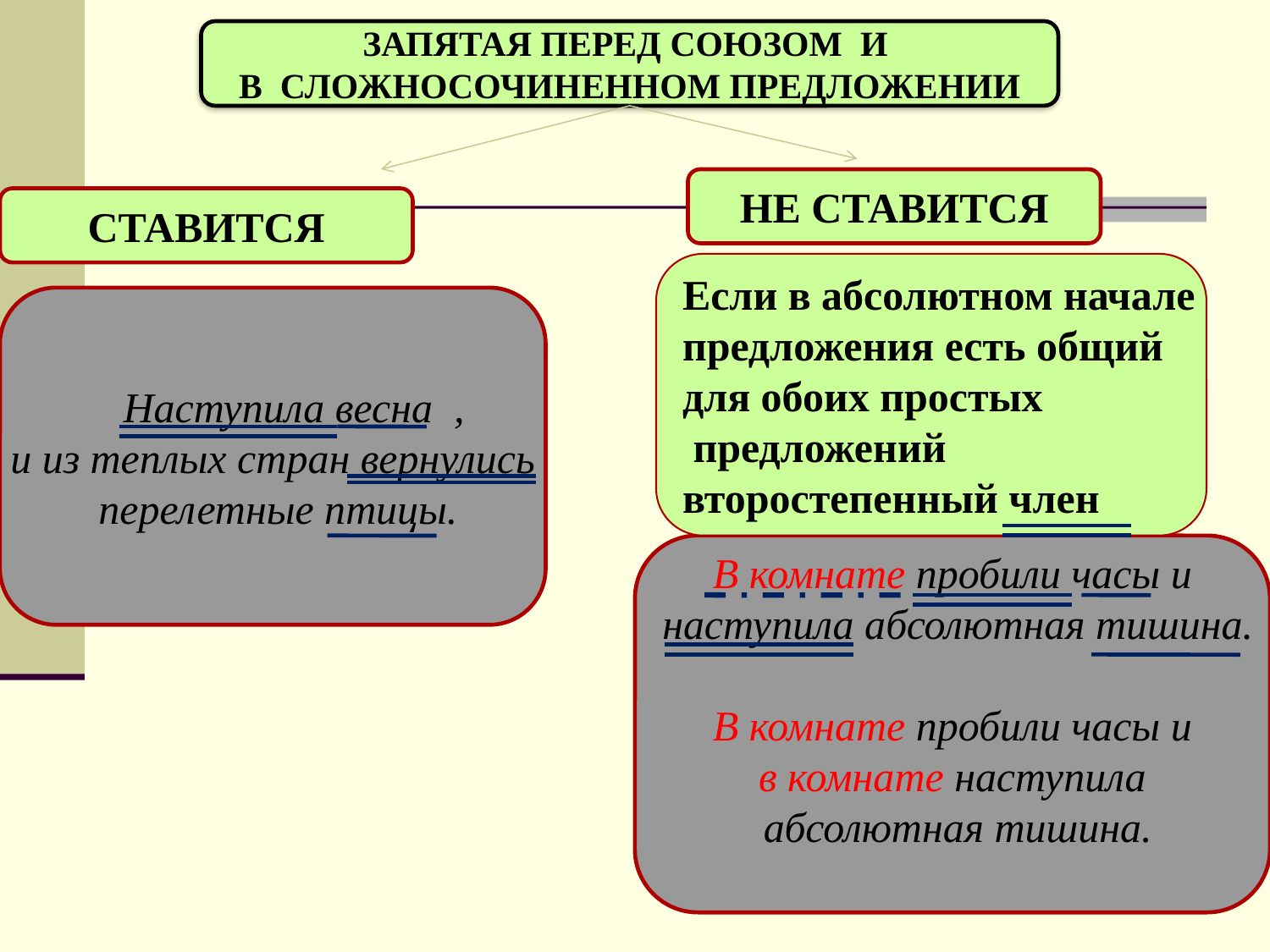

ЗАПЯТАЯ ПЕРЕД СОЮЗОМ  И
В  СЛОЖНОСОЧИНЕННОМ ПРЕДЛОЖЕНИИ
НЕ СТАВИТСЯ
СТАВИТСЯ
Если в абсолютном начале
предложения есть общий
для обоих простых
 предложений
второстепенный член
     Наступила весна  ,
и из теплых стран вернулись
 перелетные птицы.

В комнате пробили часы и
 наступила абсолютная тишина.

В комнате пробили часы и
в комнате наступила
 абсолютная тишина.